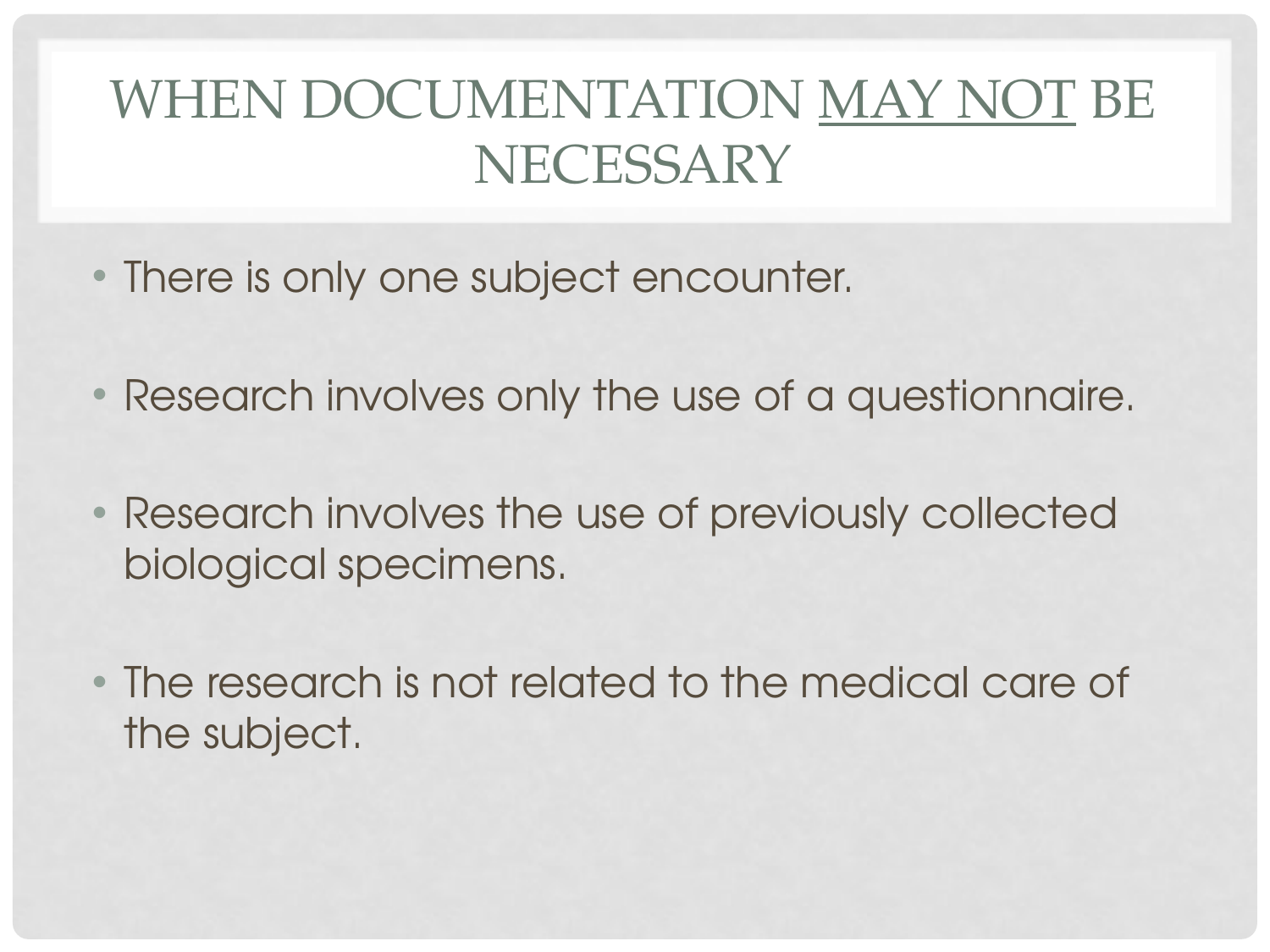

# When documentation may not be necessary
There is only one subject encounter.

Research involves only the use of a questionnaire.

Research involves the use of previously collected biological specimens.

The research is not related to the medical care of the subject.